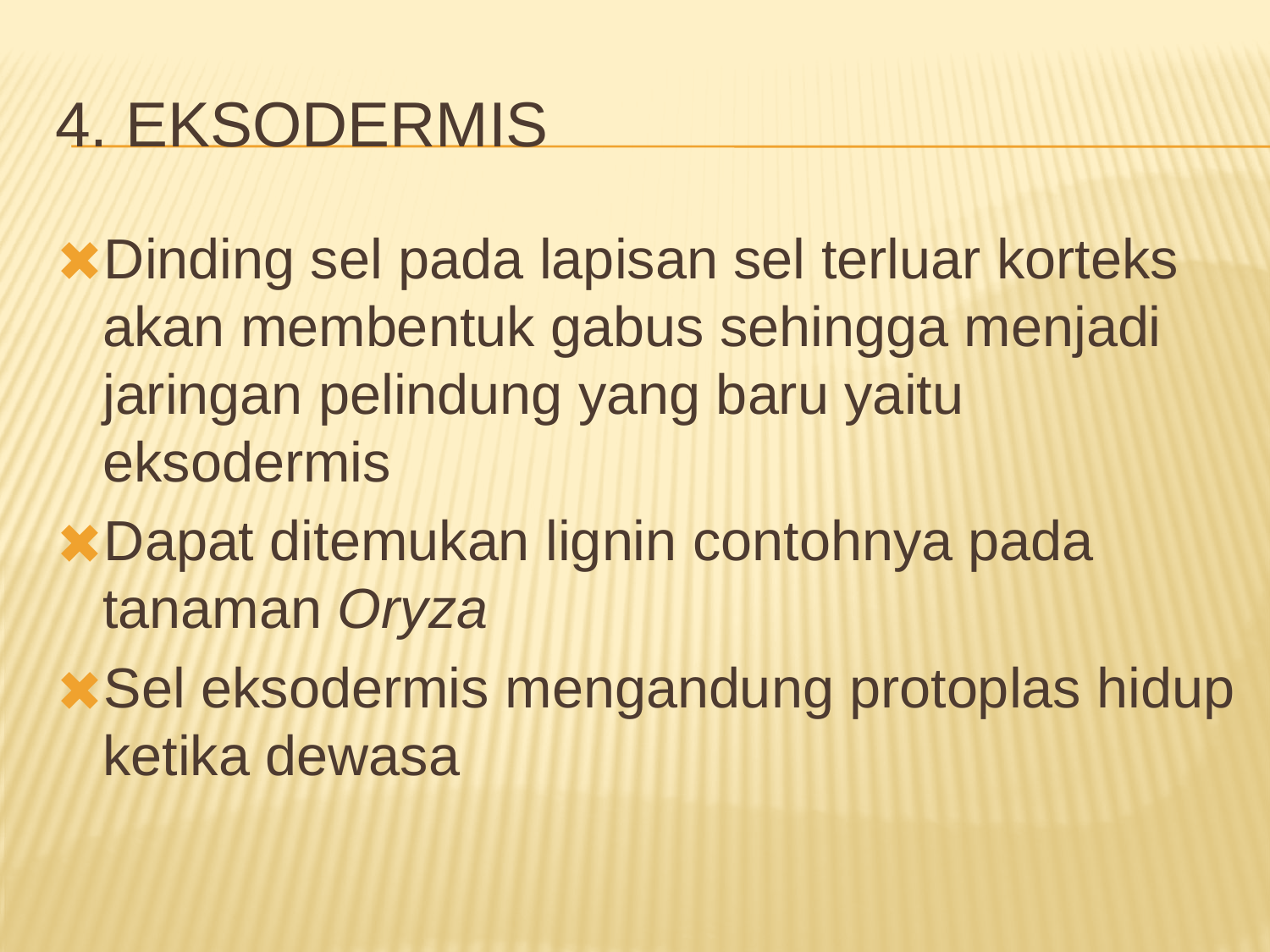

# 4. EKSODERMIS
Dinding sel pada lapisan sel terluar korteks akan membentuk gabus sehingga menjadi jaringan pelindung yang baru yaitu eksodermis
Dapat ditemukan lignin contohnya pada tanaman Oryza
Sel eksodermis mengandung protoplas hidup ketika dewasa